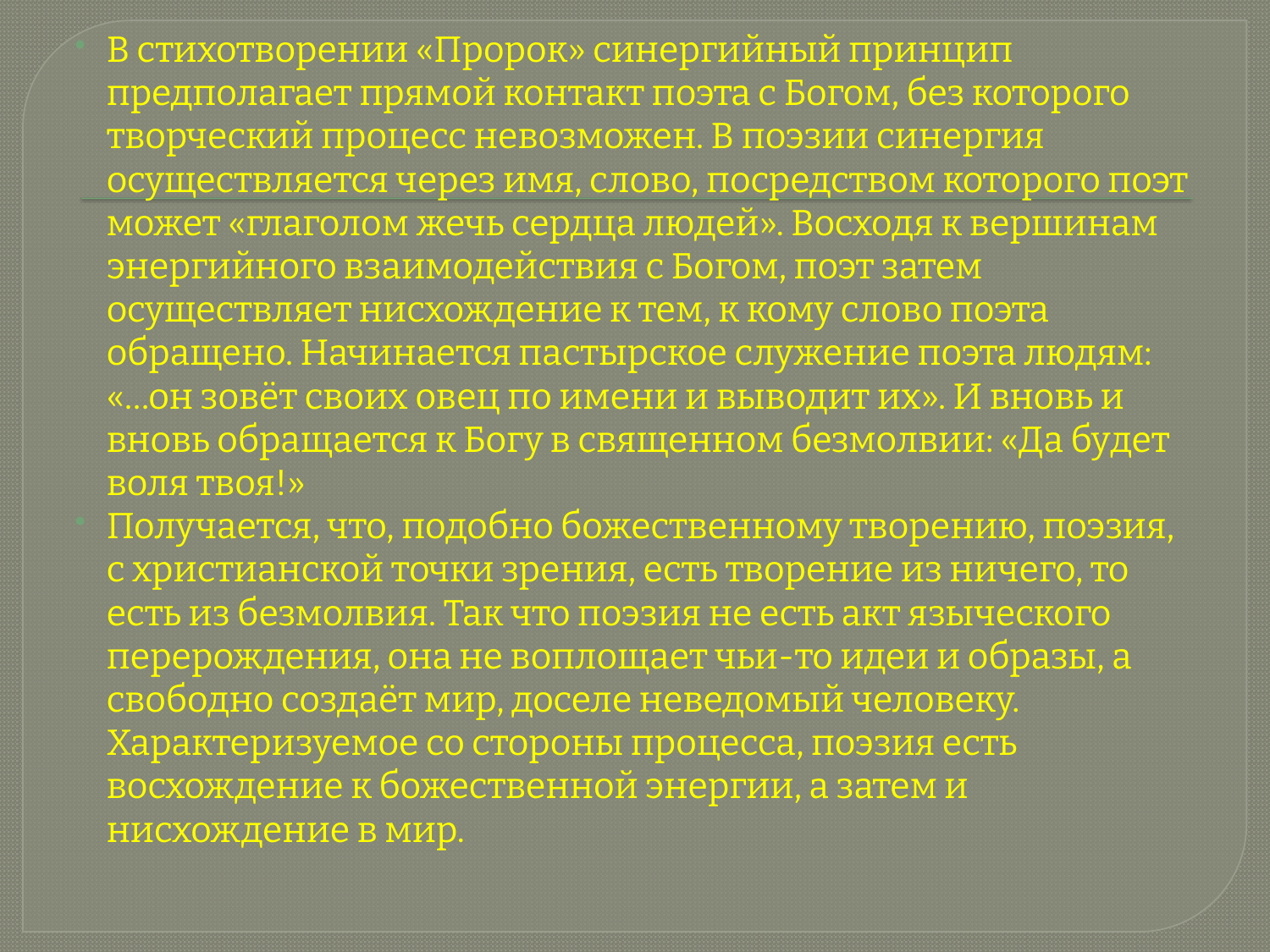

В стихотворении «Пророк» синергийный принцип предполагает прямой контакт поэта с Богом, без которого творческий процесс невозможен. В поэзии синергия осуществляется через имя, слово, посредством которого поэт может «глаголом жечь сердца людей». Восходя к вершинам энергийного взаимодействия с Богом, поэт затем осуществляет нисхождение к тем, к кому слово поэта обращено. Начинается пастырское служение поэта людям: «…он зовёт своих овец по имени и выводит их». И вновь и вновь обращается к Богу в священном безмолвии: «Да будет воля твоя!»
Получается, что, подобно божественному творению, поэзия, с христианской точки зрения, есть творение из ничего, то есть из безмолвия. Так что поэзия не есть акт языческого перерождения, она не воплощает чьи-то идеи и образы, а свободно создаёт мир, доселе неведомый человеку. Характеризуемое со стороны процесса, поэзия есть восхождение к божественной энергии, а затем и нисхождение в мир.